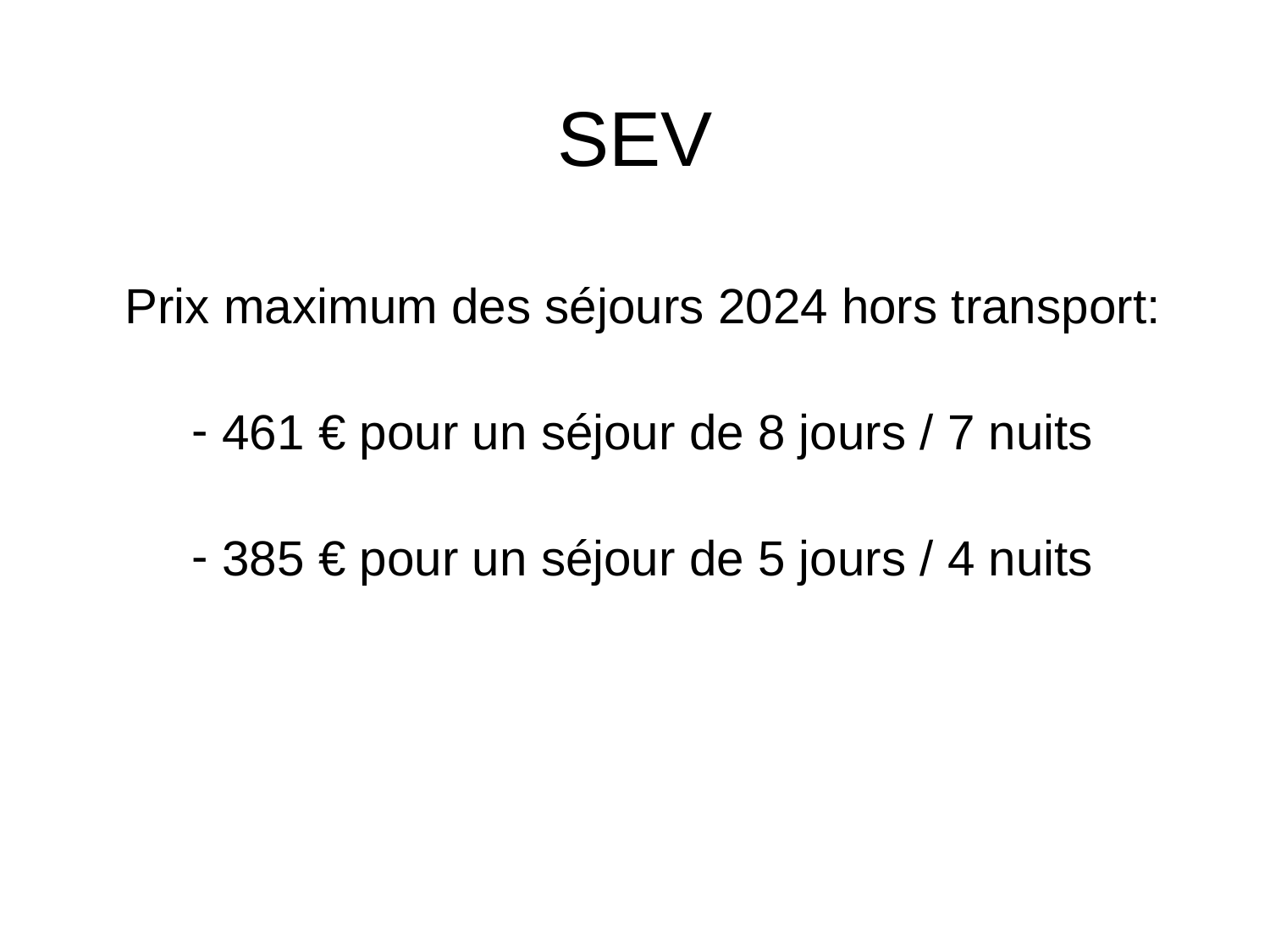

# SEV

Prix maximum des séjours 2024 hors transport:

 461 € pour un séjour de 8 jours / 7 nuits

 385 € pour un séjour de 5 jours / 4 nuits